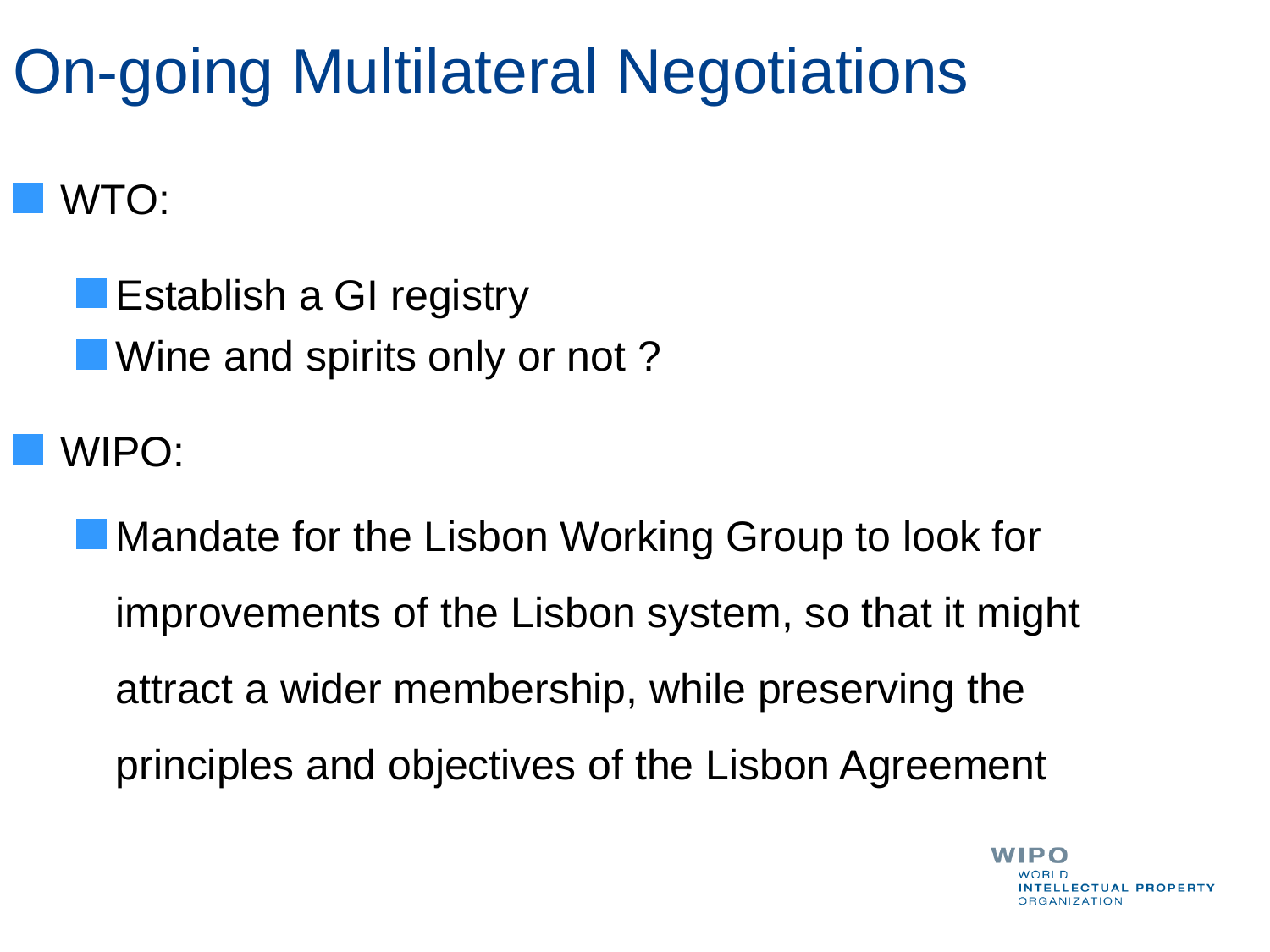

On-going Multilateral Negotiations
WTO:
Establish a GI registry
Wine and spirits only or not ?
WIPO:
Mandate for the Lisbon Working Group to look for improvements of the Lisbon system, so that it might attract a wider membership, while preserving the principles and objectives of the Lisbon Agreement